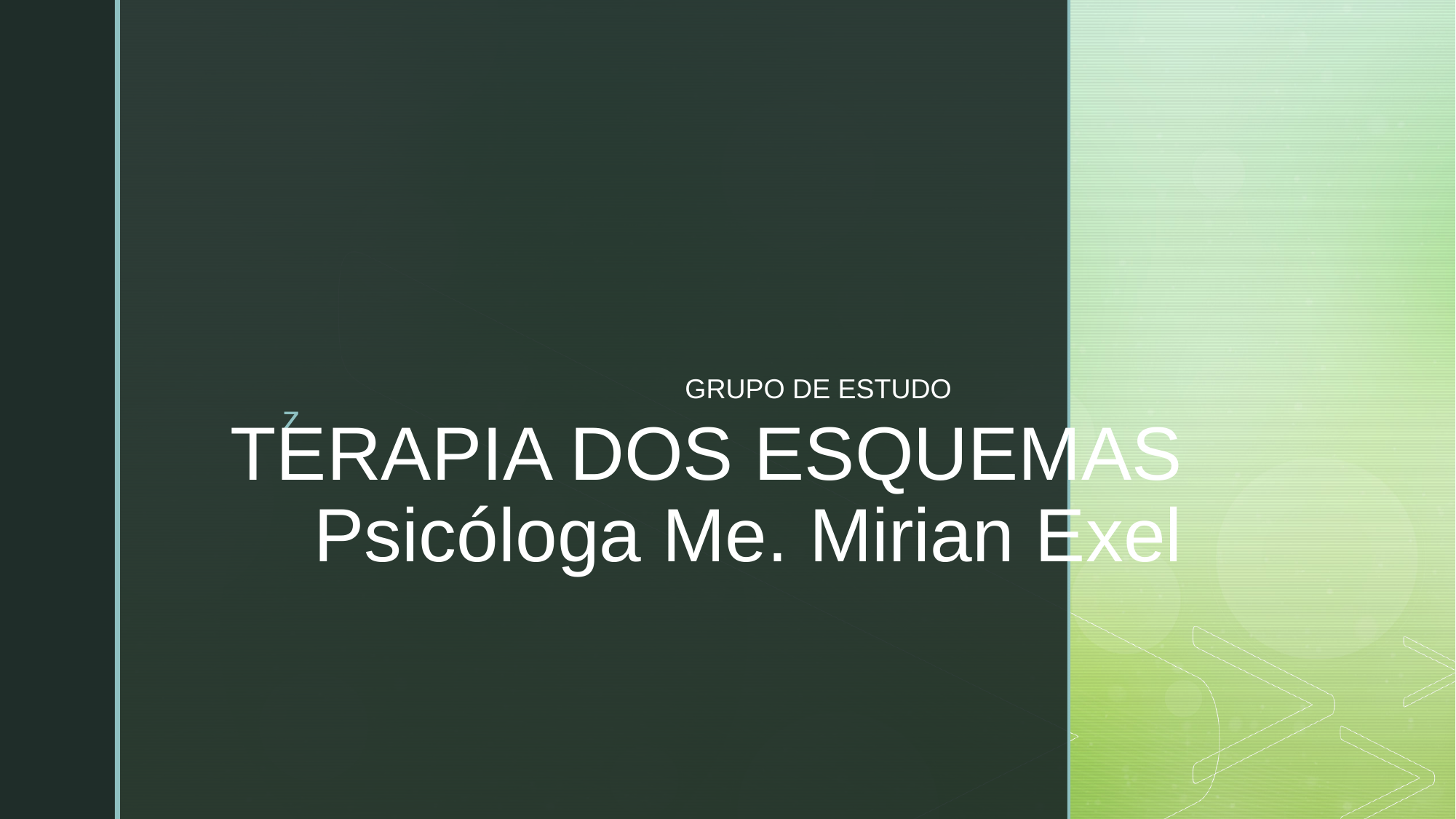

GRUPO DE ESTUDO
# TERAPIA DOS ESQUEMAS Psicóloga Me. Mirian Exel